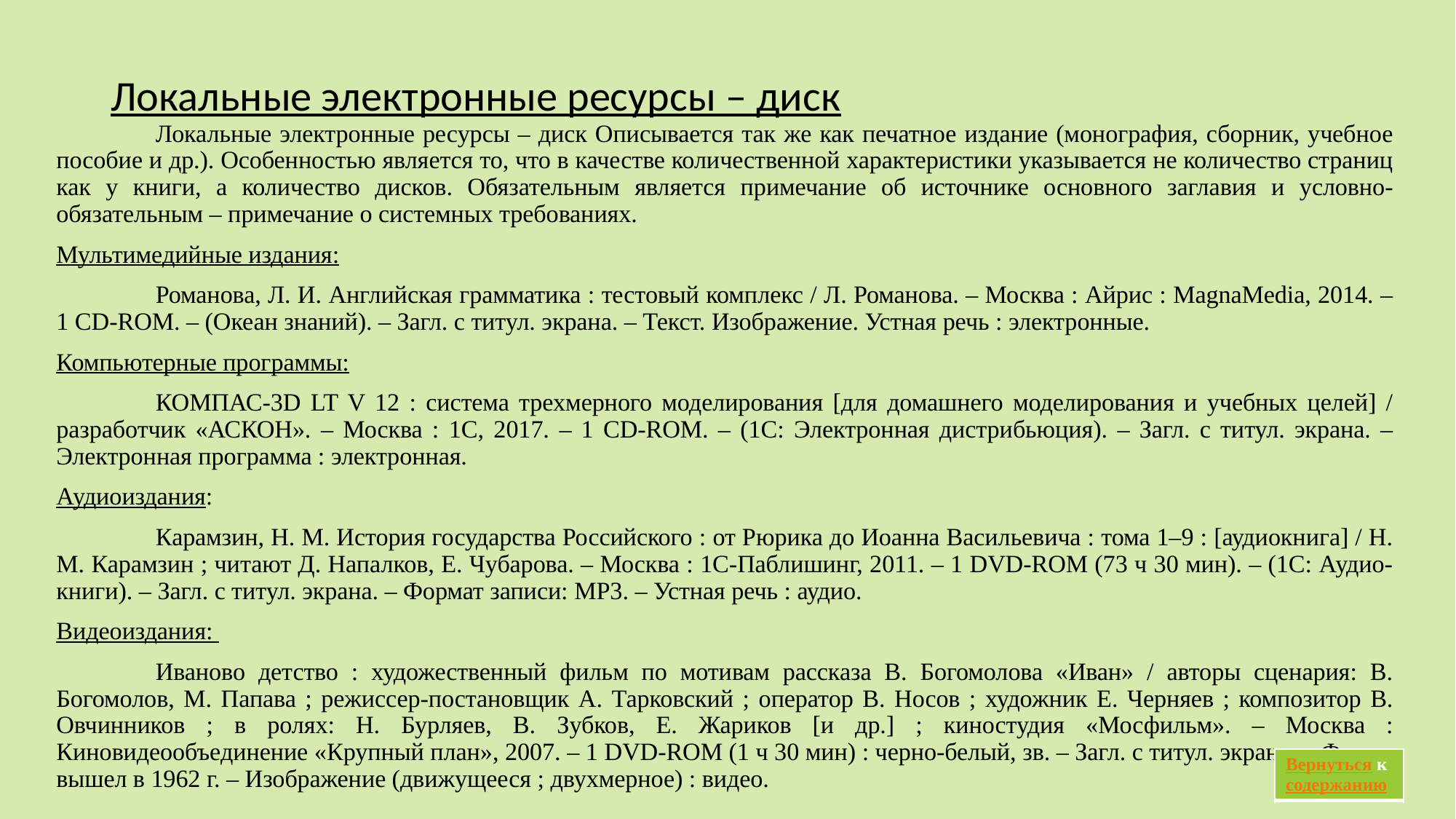

# Локальные электронные ресурсы – диск
	Локальные электронные ресурсы – диск Описывается так же как печатное издание (монография, сборник, учебное пособие и др.). Особенностью является то, что в качестве количественной характеристики указывается не количество страниц как у книги, а количество дисков. Обязательным является примечание об источнике основного заглавия и условно-обязательным – примечание о системных требованиях.
Мультимедийные издания:
	Романова, Л. И. Английская грамматика : тестовый комплекс / Л. Романова. – Москва : Айрис : MagnaMedia, 2014. – 1 CD-ROM. – (Океан знаний). – Загл. с титул. экрана. – Текст. Изображение. Устная речь : электронные.
Компьютерные программы:
	КОМПАС-3D LT V 12 : система трехмерного моделирования [для домашнего моделирования и учебных целей] / разработчик «АСКОН». – Москва : 1С, 2017. – 1 СD-ROM. – (1С: Электронная дистрибьюция). – Загл. с титул. экрана. – Электронная программа : электронная.
Аудиоиздания:
	Карамзин, Н. М. История государства Российского : от Рюрика до Иоанна Васильевича : тома 1–9 : [аудиокнига] / Н. М. Карамзин ; читают Д. Напалков, Е. Чубарова. – Москва : 1С-Паблишинг, 2011. – 1 DVD-ROM (73 ч 30 мин). – (1С: Аудио-книги). – Загл. с титул. экрана. – Формат записи: MP3. – Устная речь : аудио.
Видеоиздания:
	Иваново детство : художественный фильм по мотивам рассказа В. Богомолова «Иван» / авторы сценария: В. Богомолов, М. Папава ; режиссер-постановщик А. Тарковский ; оператор В. Носов ; художник Е. Черняев ; композитор В. Овчинников ; в ролях: Н. Бурляев, В. Зубков, Е. Жариков [и др.] ; киностудия «Мосфильм». – Москва : Киновидеообъединение «Крупный план», 2007. – 1 DVD-ROM (1 ч 30 мин) : черно-белый, зв. – Загл. с титул. экрана. – Фильм вышел в 1962 г. – Изображение (движущееся ; двухмерное) : видео.
| Вернуться к содержанию |
| --- |